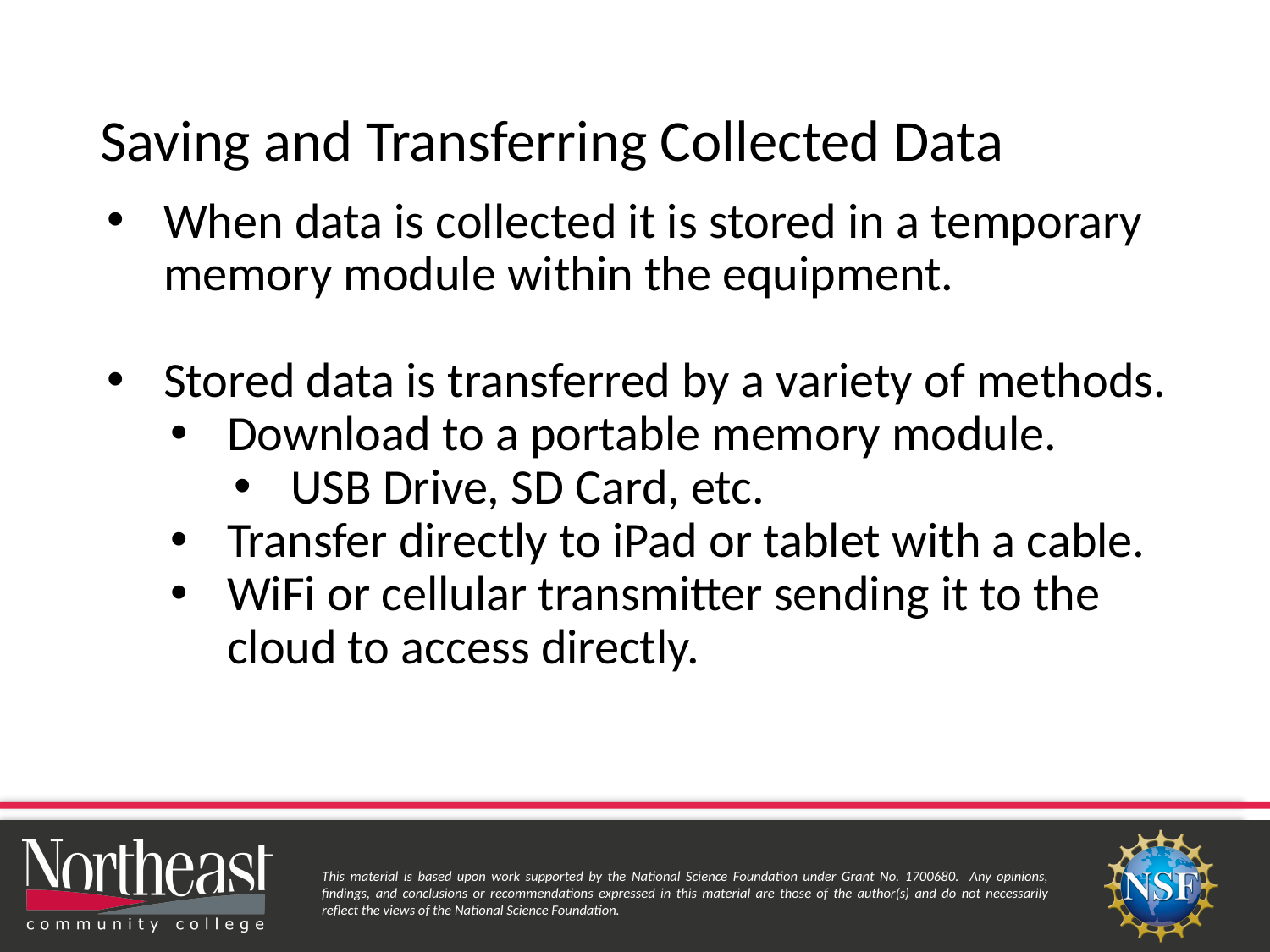

# Saving and Transferring Collected Data
When data is collected it is stored in a temporary memory module within the equipment.

Stored data is transferred by a variety of methods.
Download to a portable memory module.
USB Drive, SD Card, etc.
Transfer directly to iPad or tablet with a cable.
WiFi or cellular transmitter sending it to the cloud to access directly.